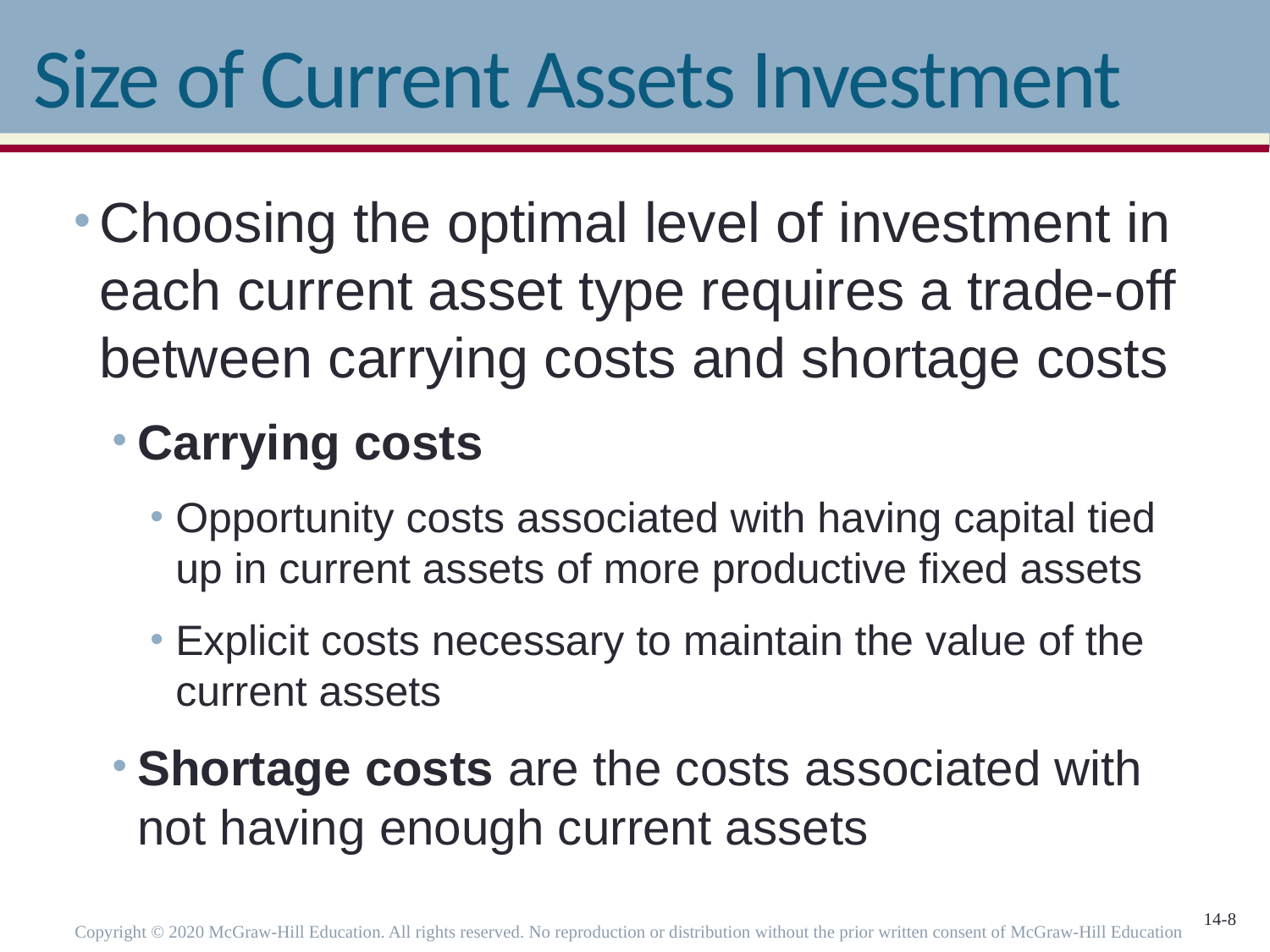

# Size of Current Assets Investment
Choosing the optimal level of investment in each current asset type requires a trade-off between carrying costs and shortage costs
Carrying costs
Opportunity costs associated with having capital tied up in current assets of more productive fixed assets
Explicit costs necessary to maintain the value of the current assets
Shortage costs are the costs associated with not having enough current assets
Copyright © 2020 McGraw-Hill Education. All rights reserved. No reproduction or distribution without the prior written consent of McGraw-Hill Education